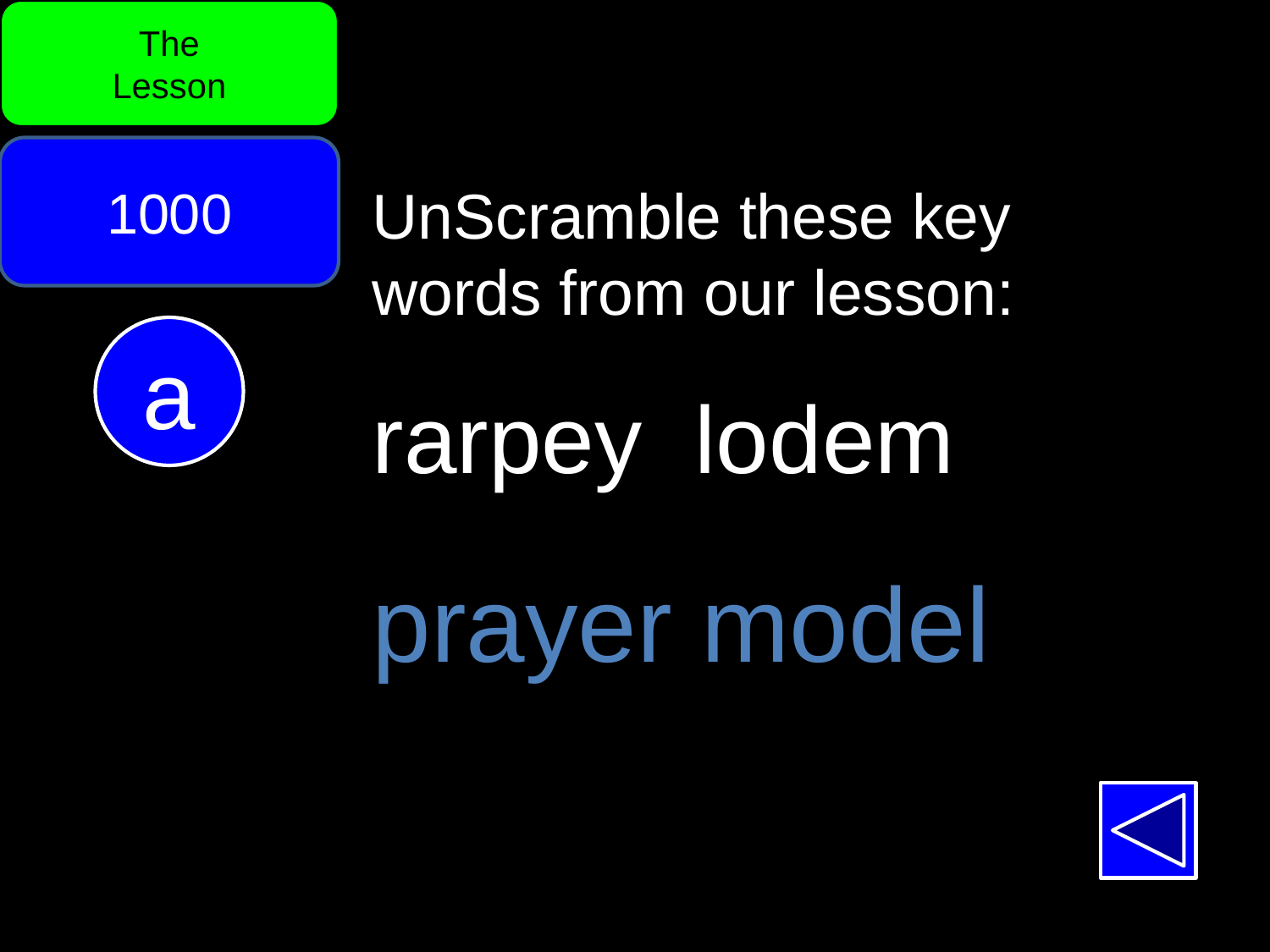

The
Lesson
1000
UnScramble these key
words from our lesson:

rarpey  lodem
a
prayer model